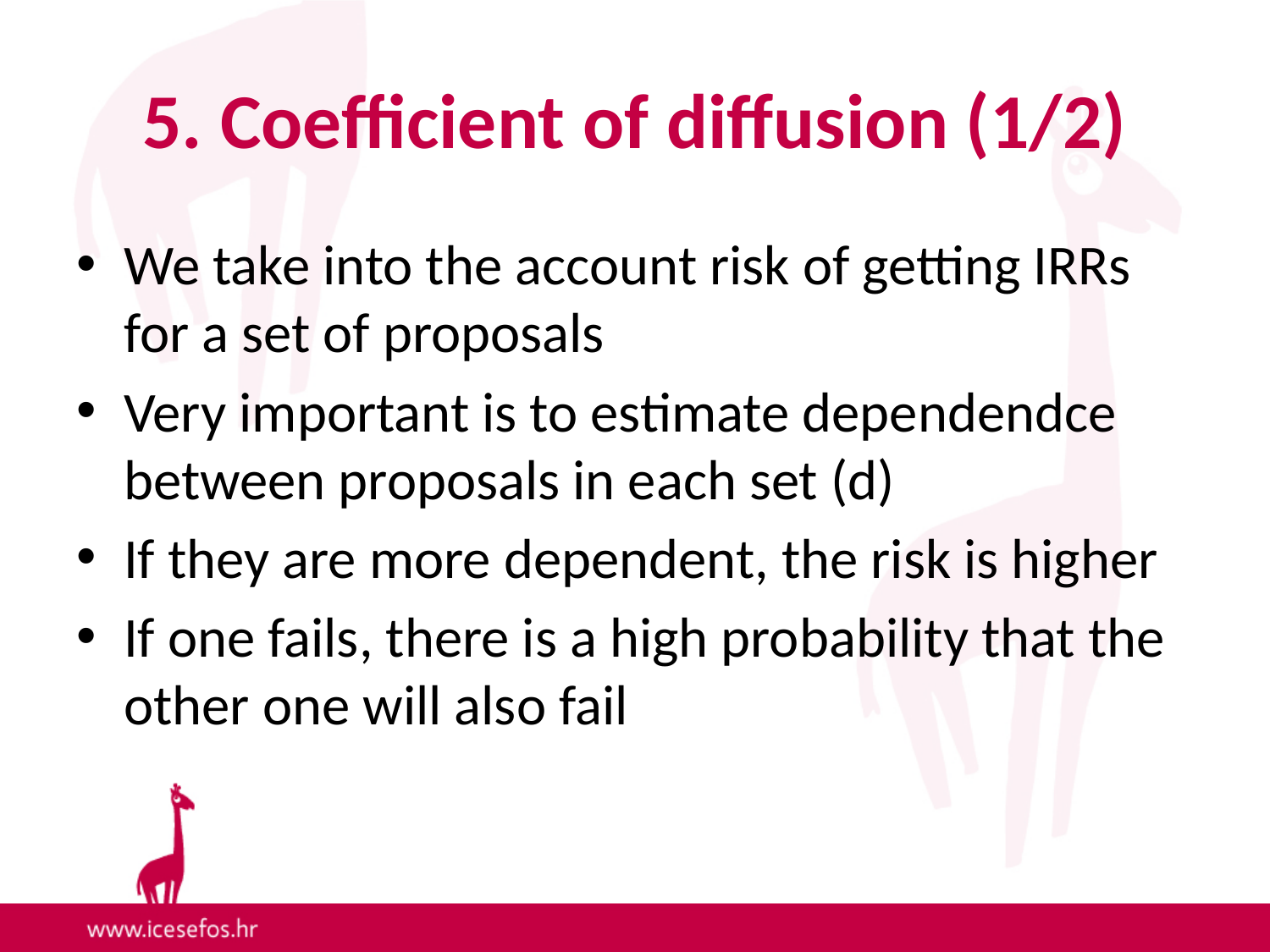

# 5. Coefficient of diffusion (1/2)
We take into the account risk of getting IRRs for a set of proposals
Very important is to estimate dependendce between proposals in each set (d)
If they are more dependent, the risk is higher
If one fails, there is a high probability that the other one will also fail